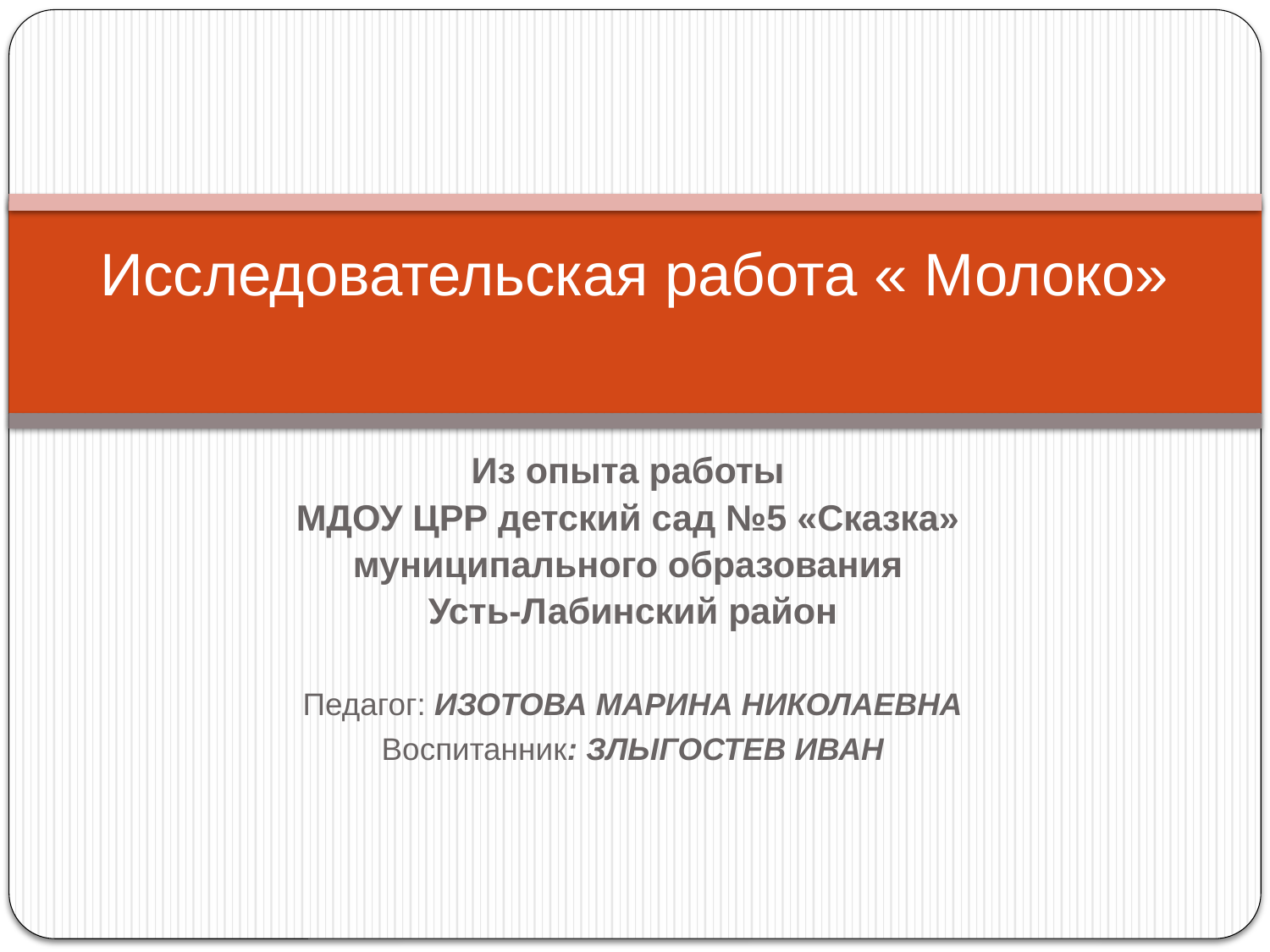

# Исследовательская работа « Молоко»
Из опыта работы
МДОУ ЦРР детский сад №5 «Сказка»
муниципального образования
Усть-Лабинский район

Педагог: ИЗОТОВА МАРИНА НИКОЛАЕВНА
Воспитанник: ЗЛЫГОСТЕВ ИВАН